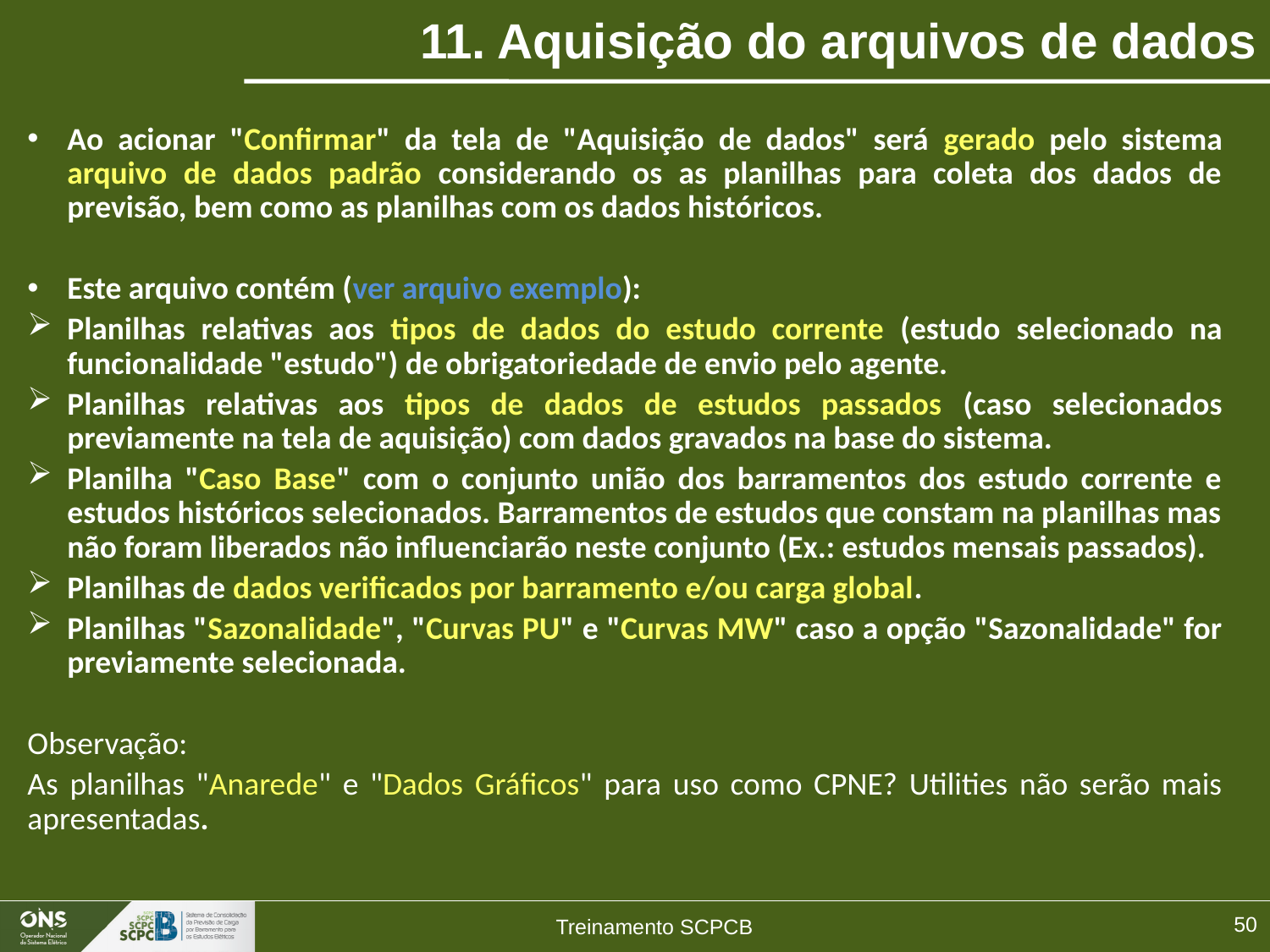

# 11. Aquisição do arquivos de dados
Ao acionar "Confirmar" da tela de "Aquisição de dados" será gerado pelo sistema arquivo de dados padrão considerando os as planilhas para coleta dos dados de previsão, bem como as planilhas com os dados históricos.

Este arquivo contém (ver arquivo exemplo):
Planilhas relativas aos tipos de dados do estudo corrente (estudo selecionado na funcionalidade "estudo") de obrigatoriedade de envio pelo agente.
Planilhas relativas aos tipos de dados de estudos passados (caso selecionados previamente na tela de aquisição) com dados gravados na base do sistema.
Planilha "Caso Base" com o conjunto união dos barramentos dos estudo corrente e estudos históricos selecionados. Barramentos de estudos que constam na planilhas mas não foram liberados não influenciarão neste conjunto (Ex.: estudos mensais passados).
Planilhas de dados verificados por barramento e/ou carga global.
Planilhas "Sazonalidade", "Curvas PU" e "Curvas MW" caso a opção "Sazonalidade" for previamente selecionada.

Observação:
As planilhas "Anarede" e "Dados Gráficos" para uso como CPNE? Utilities não serão mais apresentadas.